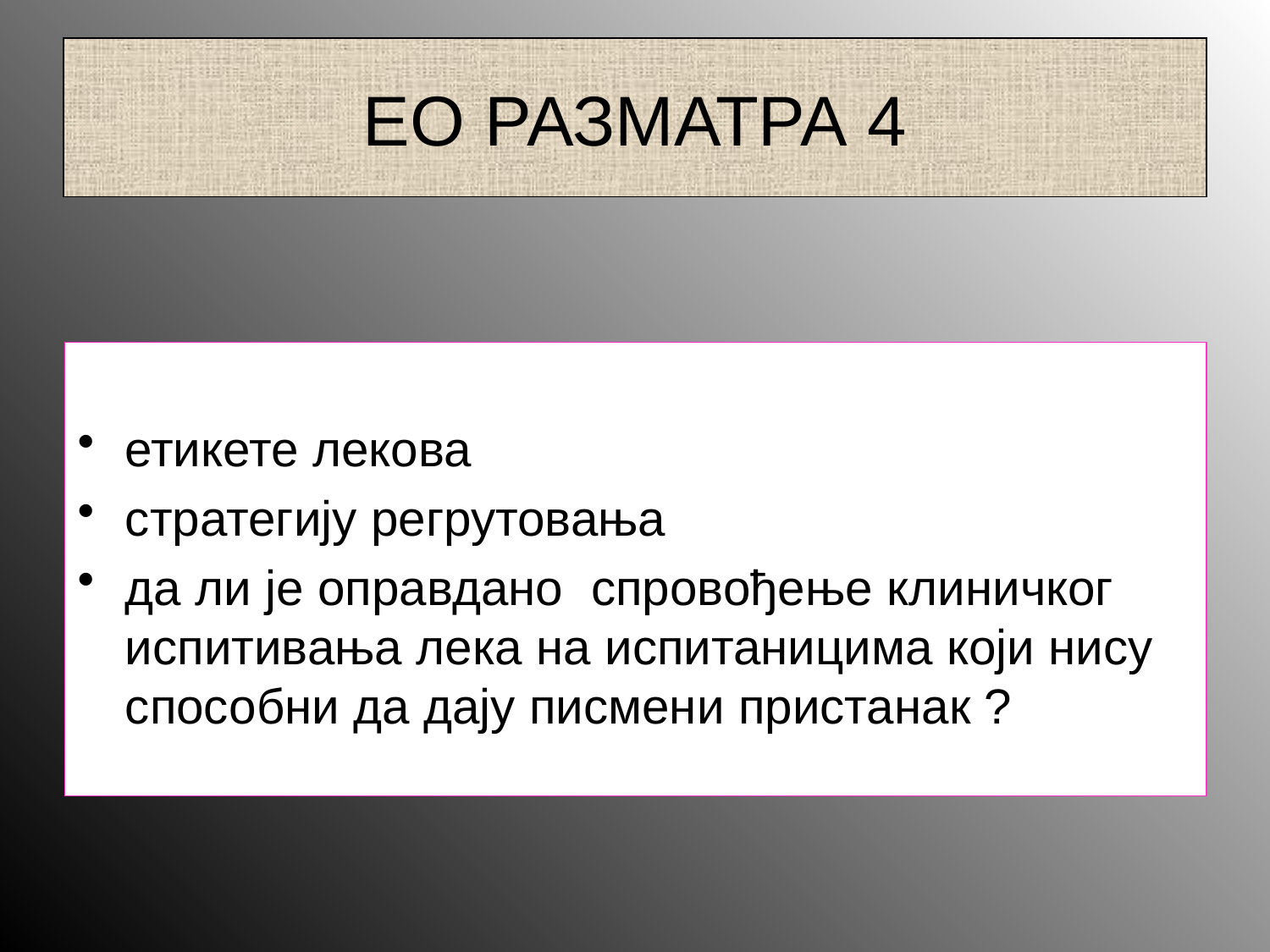

# ЕО РАЗМАТРА 4

етикете лекова
стратегију регрутовања
да ли је оправдано  спровођење клиничког испитивања лека на испитаницима који нису способни да дају писмени пристанак ?